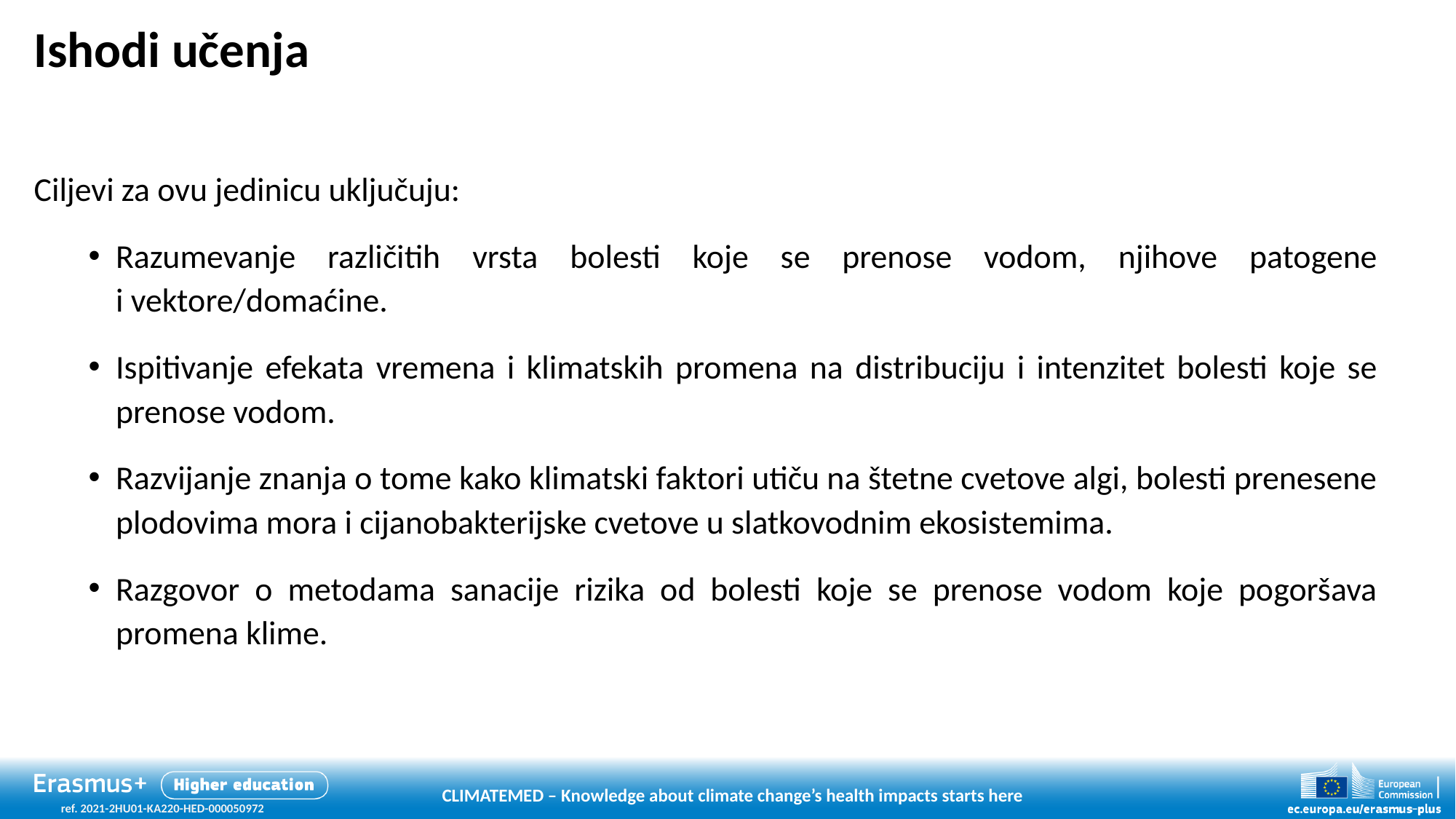

# Ishodi učenja
Ciljevi za ovu jedinicu uključuju:
Razumevanje različitih vrsta bolesti koje se prenose vodom, njihove patogene
i vektore/domaćine.
Ispitivanje efekata vremena i klimatskih promena na distribuciju i intenzitet bolesti koje se prenose vodom.
Razvijanje znanja o tome kako klimatski faktori utiču na štetne cvetove algi, bolesti prenesene plodovima mora i cijanobakterijske cvetove u slatkovodnim ekosistemima.
Razgovor o metodama sanacije rizika od bolesti koje se prenose vodom koje pogoršava promena klime.